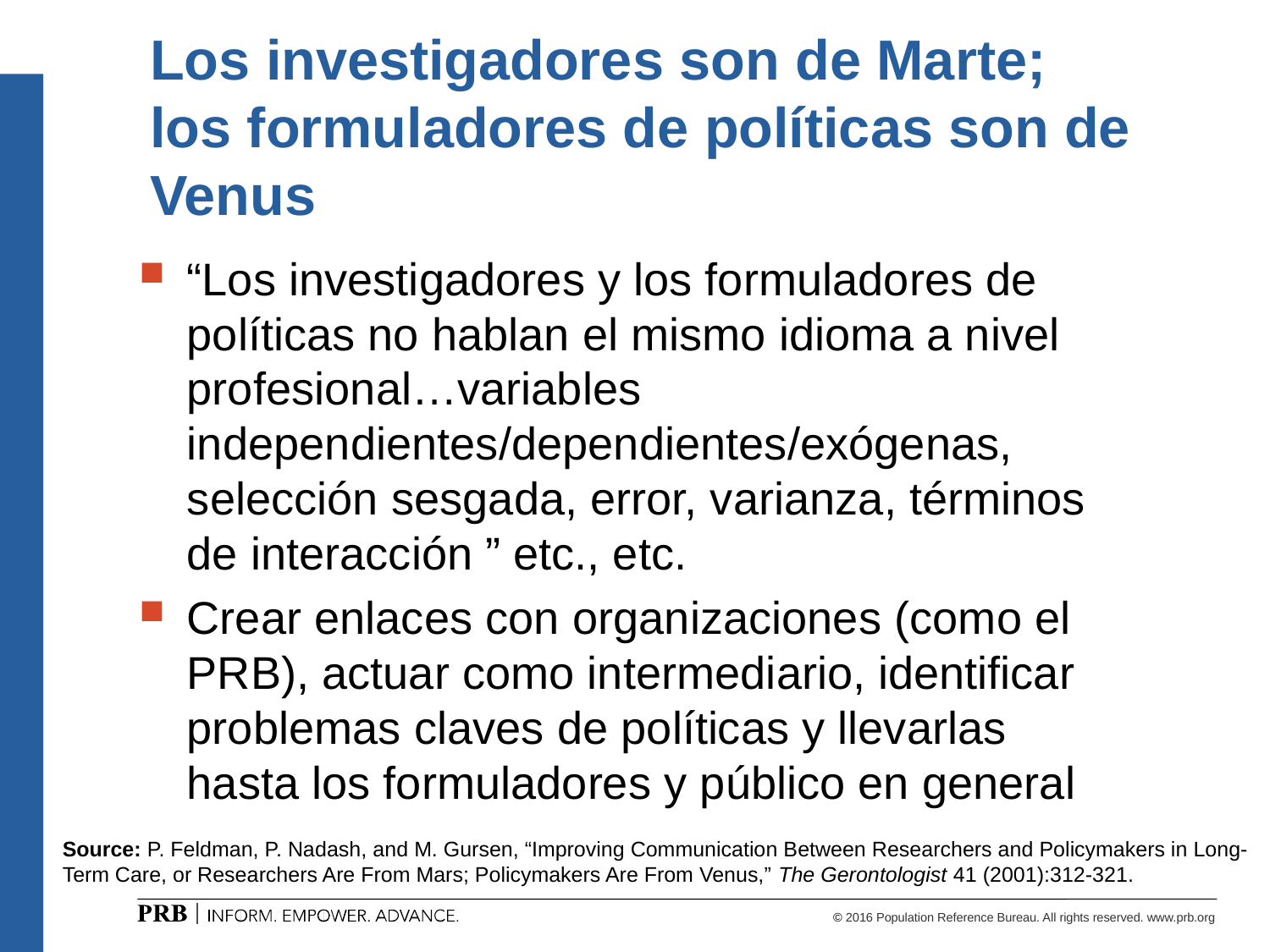

# Los investigadores son de Marte; los formuladores de políticas son de Venus
“Los investigadores y los formuladores de políticas no hablan el mismo idioma a nivel profesional…variables independientes/dependientes/exógenas, selección sesgada, error, varianza, términos de interacción ” etc., etc.
Crear enlaces con organizaciones (como el PRB), actuar como intermediario, identificar problemas claves de políticas y llevarlas hasta los formuladores y público en general
Source: P. Feldman, P. Nadash, and M. Gursen, “Improving Communication Between Researchers and Policymakers in Long-Term Care, or Researchers Are From Mars; Policymakers Are From Venus,” The Gerontologist 41 (2001):312-321.